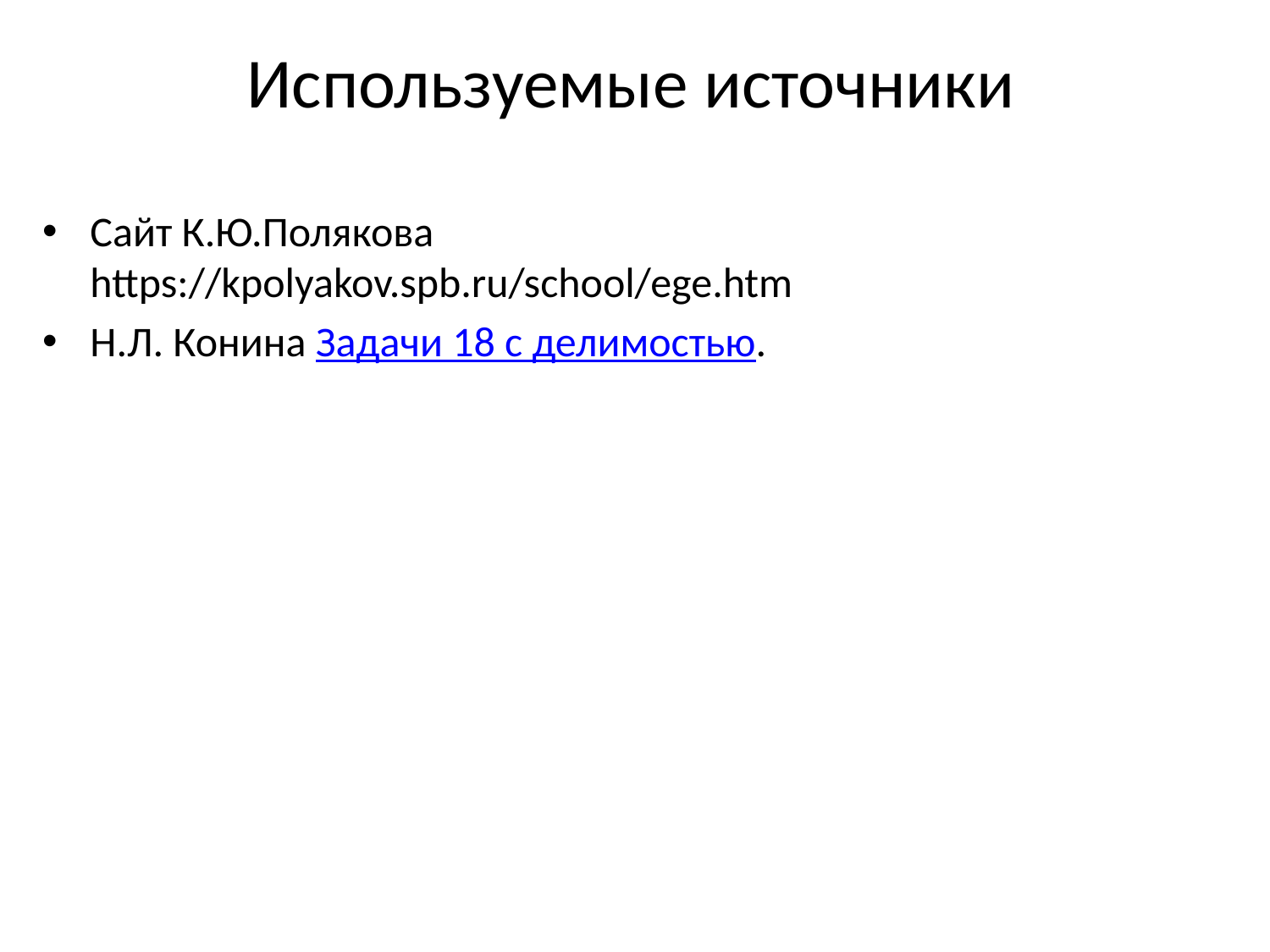

# Используемые источники
Сайт К.Ю.Полякова
https://kpolyakov.spb.ru/school/ege.htm
Н.Л. Конина Задачи 18 с делимостью.